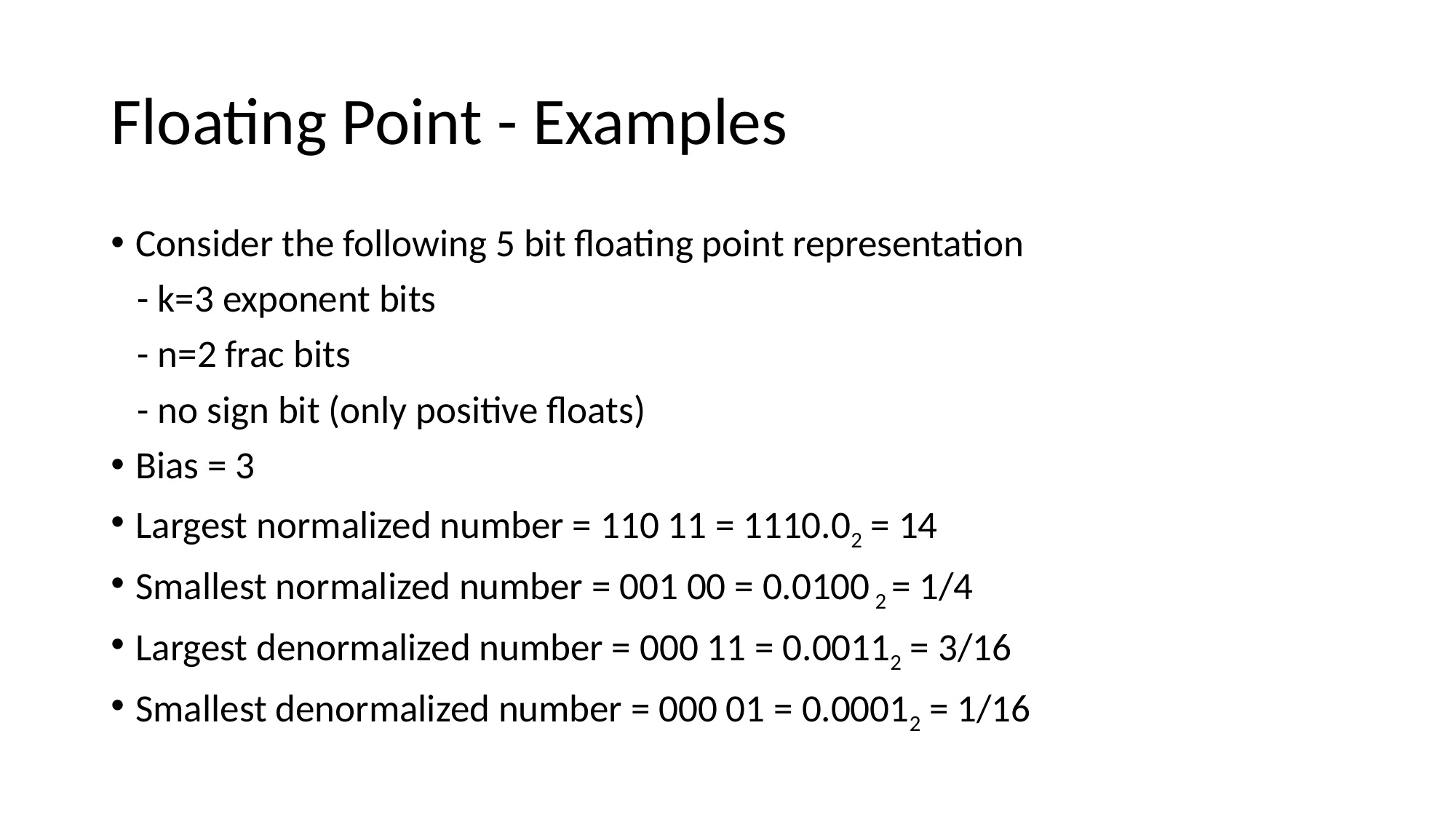

# Floating Point - Examples
Consider the following 5 bit floating point representation
   - k=3 exponent bits
   - n=2 frac bits
   - no sign bit (only positive floats)
Bias = 3
Largest normalized number = 110 11 = 1110.02 = 14
Smallest normalized number = 001 00 = 0.0100 2 = 1/4
Largest denormalized number = 000 11 = 0.00112 = 3/16
Smallest denormalized number = 000 01 = 0.00012 = 1/16